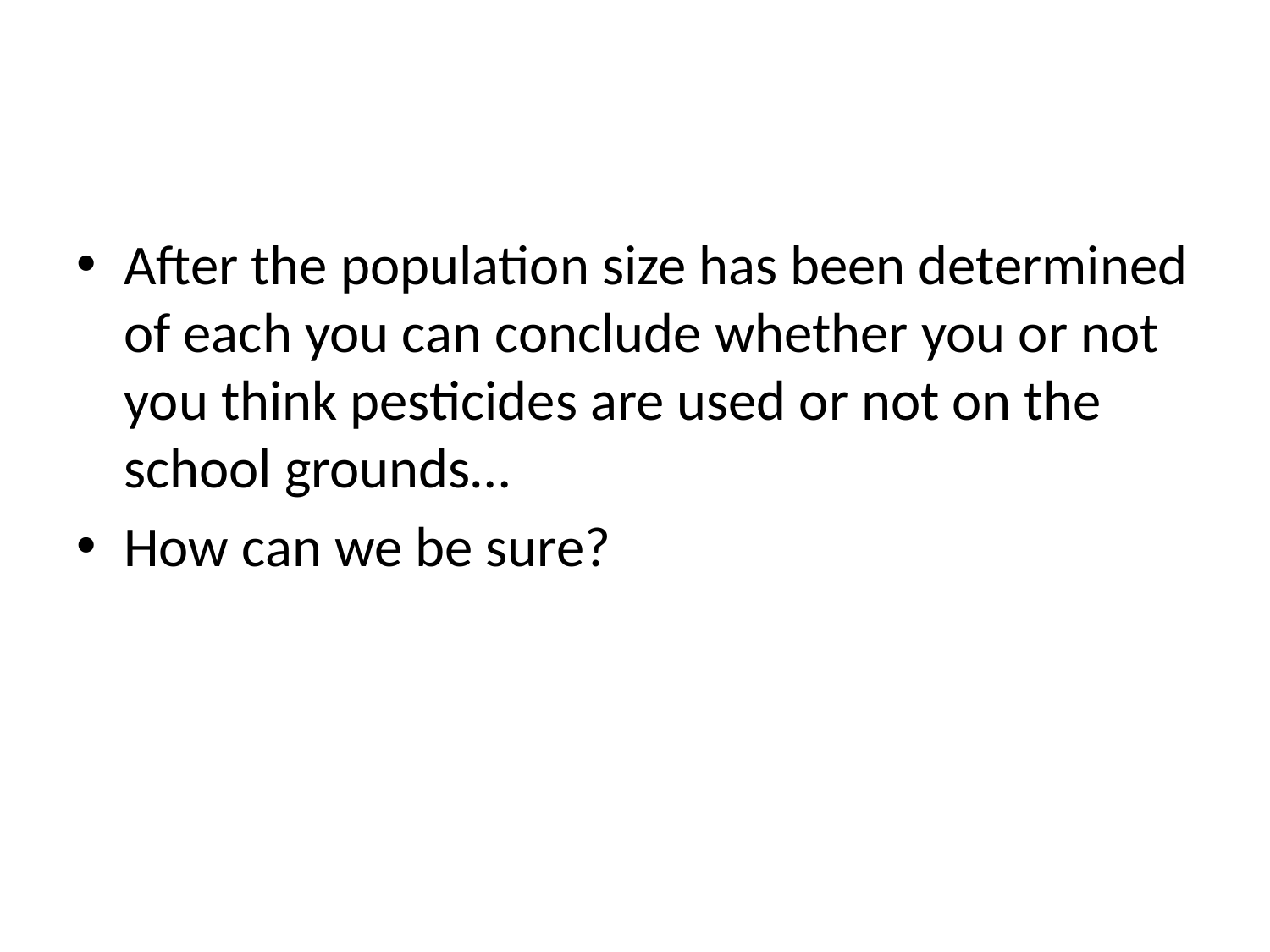

#
After the population size has been determined of each you can conclude whether you or not you think pesticides are used or not on the school grounds…
How can we be sure?